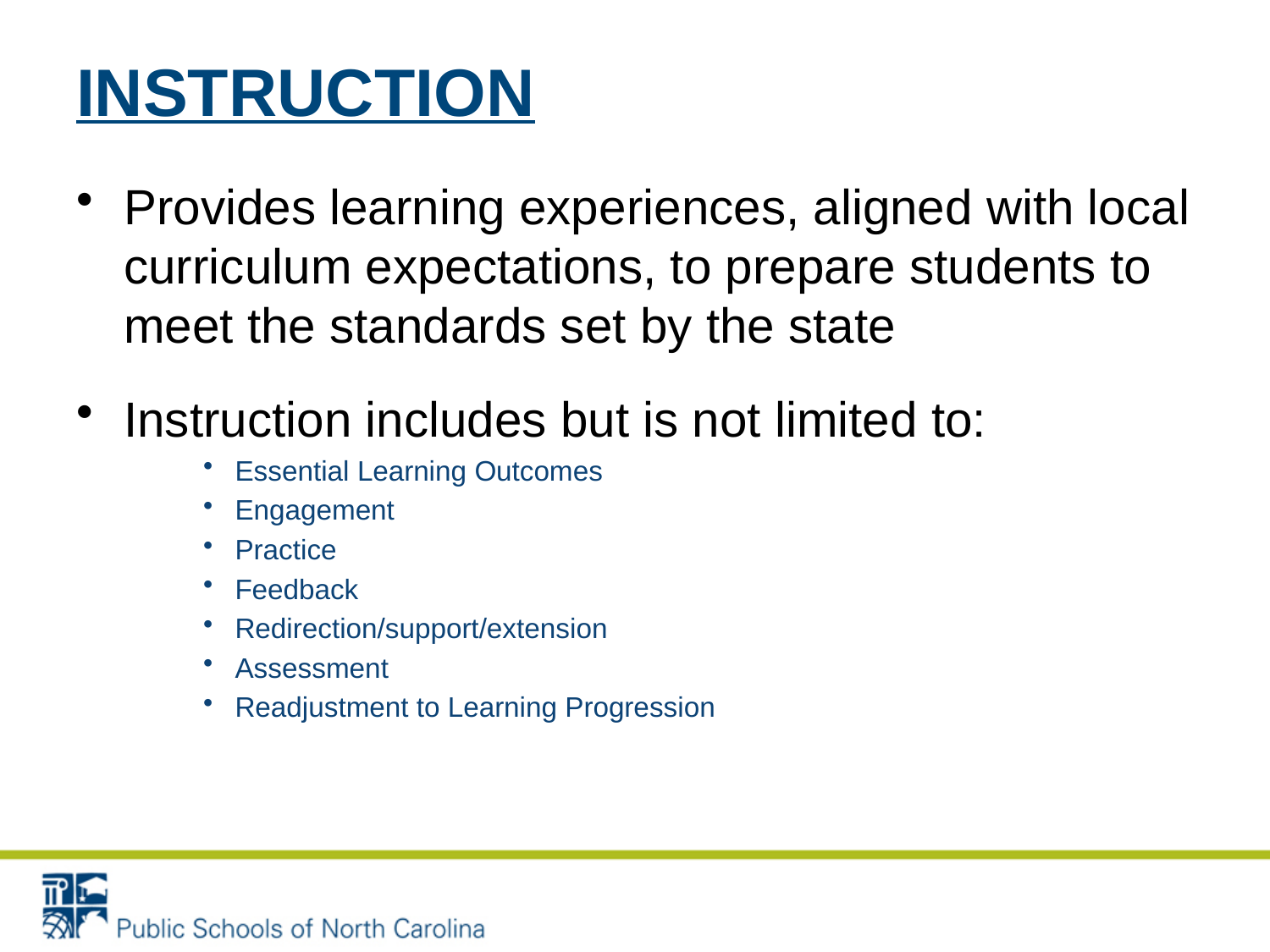

# INSTRUCTION
Provides learning experiences, aligned with local curriculum expectations, to prepare students to meet the standards set by the state

Instruction includes but is not limited to:
Essential Learning Outcomes
Engagement
Practice
Feedback
Redirection/support/extension
Assessment
Readjustment to Learning Progression